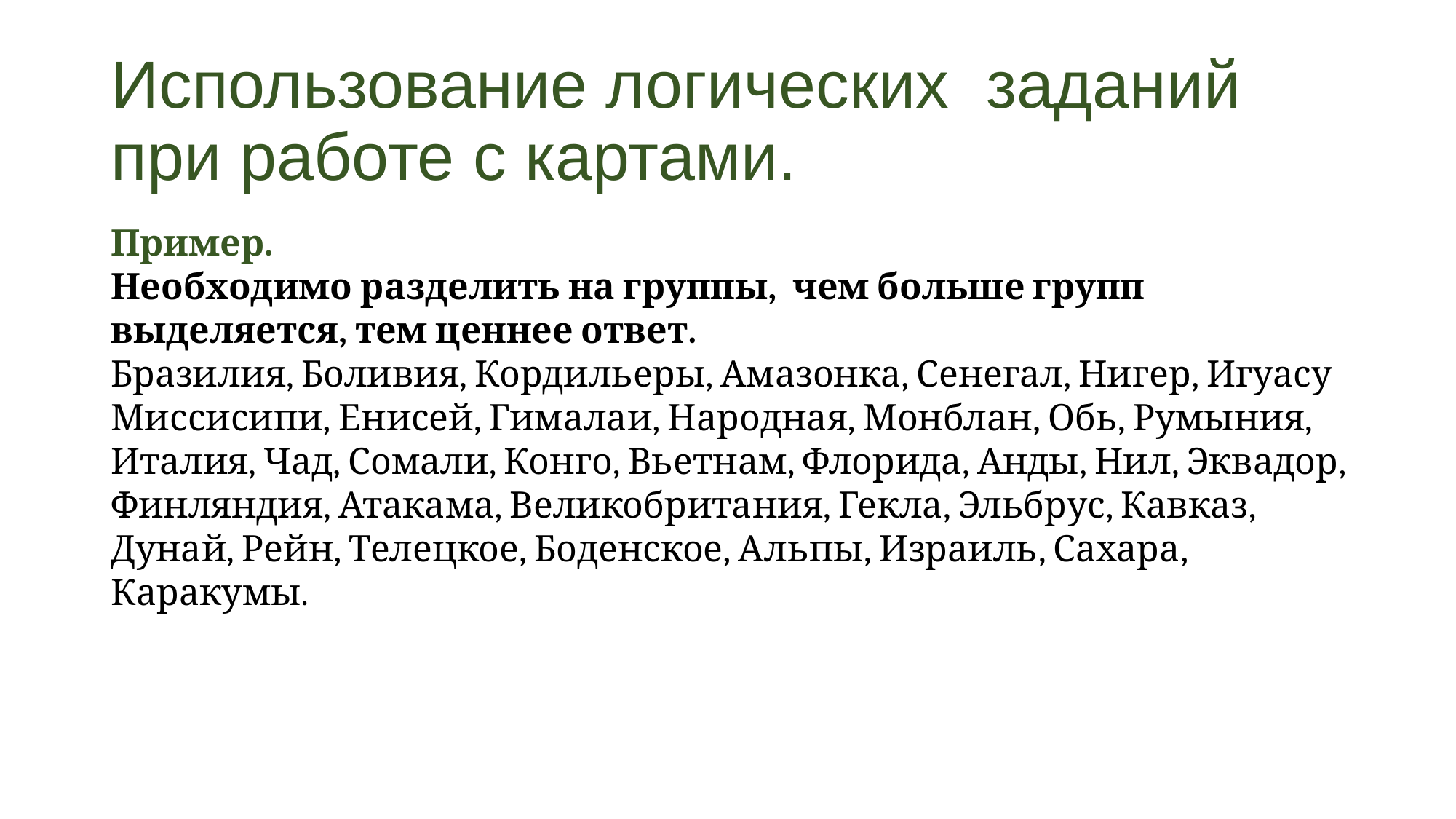

# Использование логических  заданий при работе с картами.
Пример.
Необходимо разделить на группы,  чем больше групп выделяется, тем ценнее ответ.
Бразилия, Боливия, Кордильеры, Амазонка, Сенегал, Нигер, Игуасу Миссисипи, Енисей, Гималаи, Народная, Монблан, Обь, Румыния, Италия, Чад, Сомали, Конго, Вьетнам, Флорида, Анды, Нил, Эквадор, Финляндия, Атакама, Великобритания, Гекла, Эльбрус, Кавказ, Дунай, Рейн, Телецкое, Боденское, Альпы, Израиль, Сахара, Каракумы.